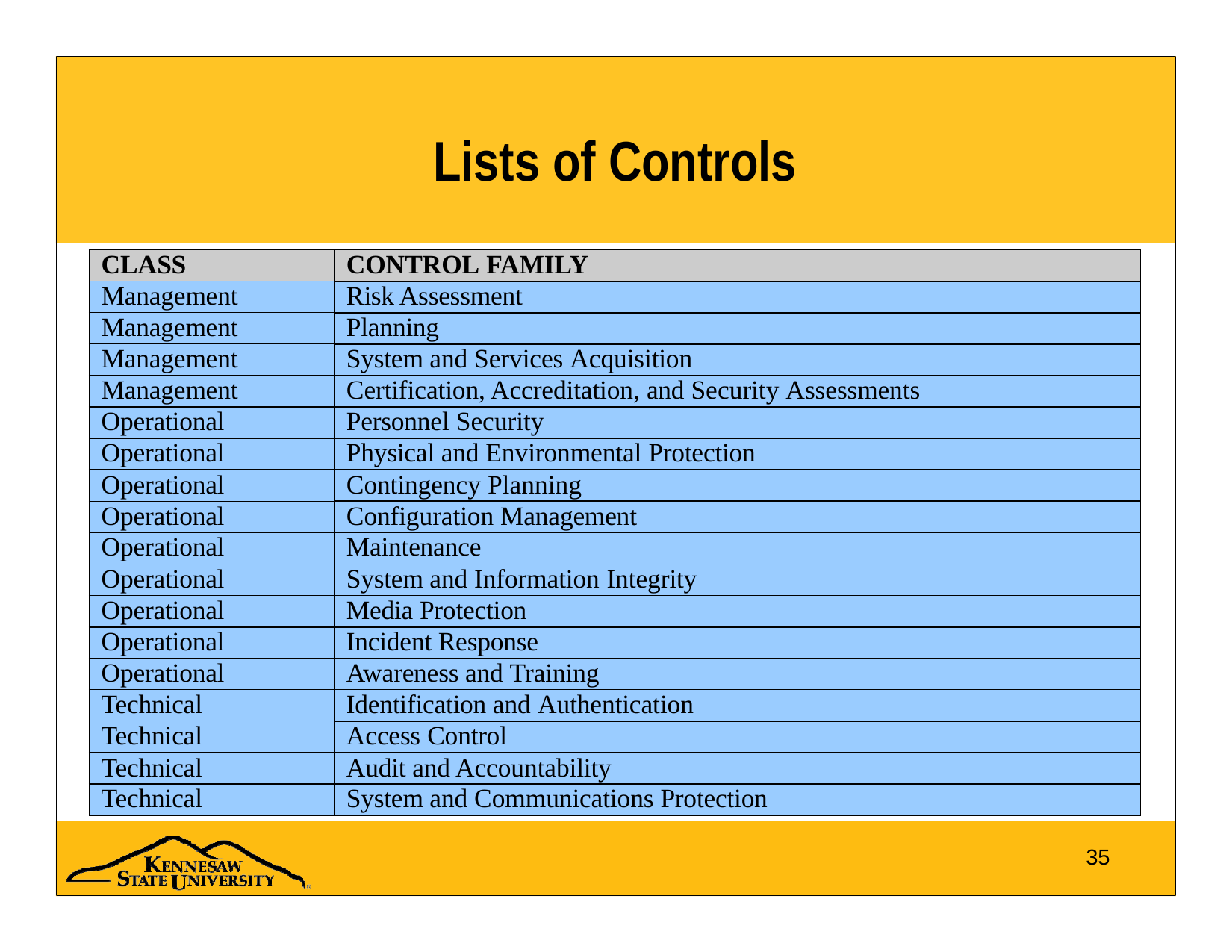

# Lists of Controls
| CLASS | CONTROL FAMILY |
| --- | --- |
| Management | Risk Assessment |
| Management | Planning |
| Management | System and Services Acquisition |
| Management | Certification, Accreditation, and Security Assessments |
| Operational | Personnel Security |
| Operational | Physical and Environmental Protection |
| Operational | Contingency Planning |
| Operational | Configuration Management |
| Operational | Maintenance |
| Operational | System and Information Integrity |
| Operational | Media Protection |
| Operational | Incident Response |
| Operational | Awareness and Training |
| Technical | Identification and Authentication |
| Technical | Access Control |
| Technical | Audit and Accountability |
| Technical | System and Communications Protection |

35